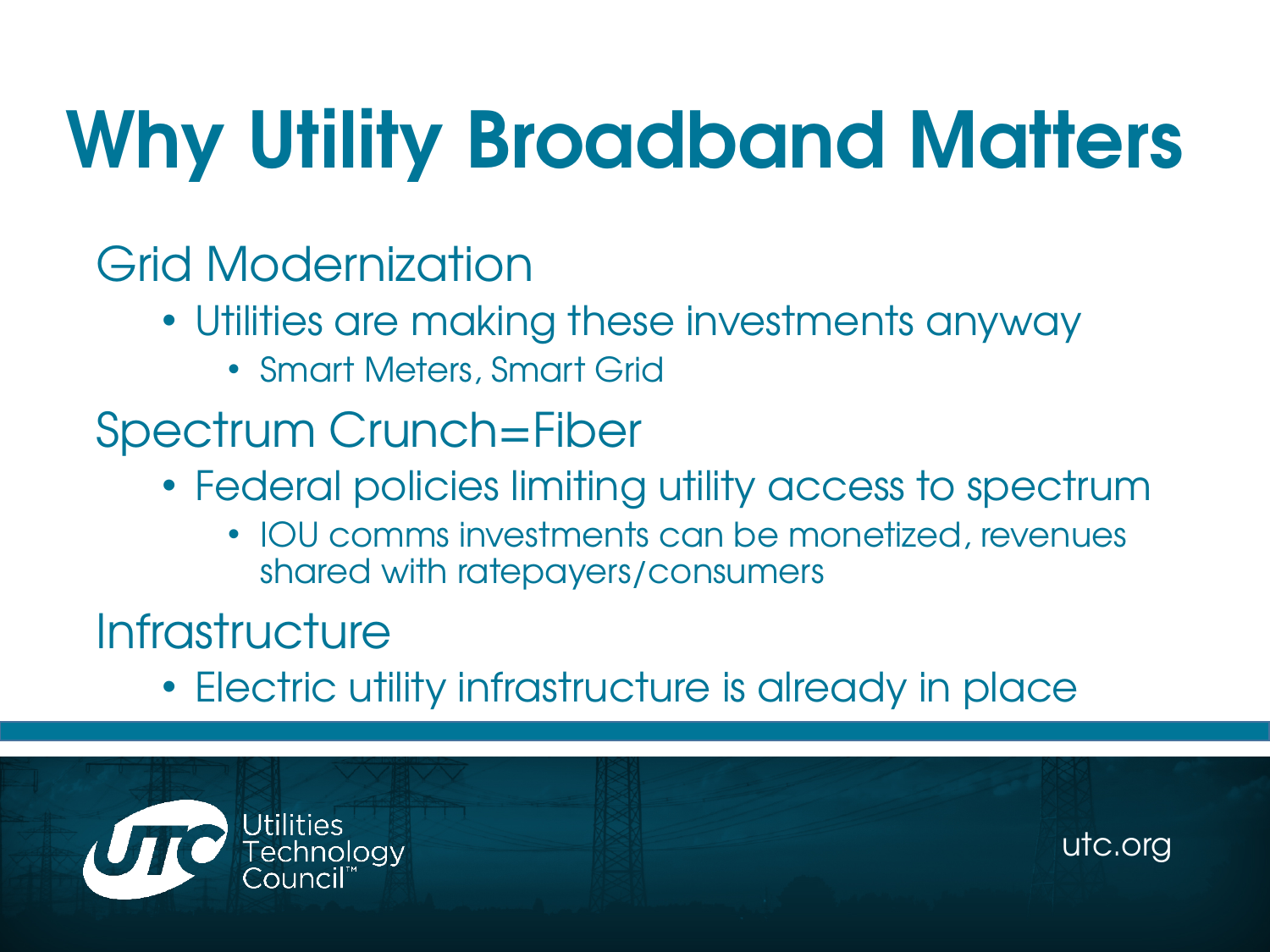

# Why Utility Broadband Matters
Grid Modernization
Utilities are making these investments anyway
Smart Meters, Smart Grid
Spectrum Crunch=Fiber
Federal policies limiting utility access to spectrum
IOU comms investments can be monetized, revenues shared with ratepayers/consumers
Infrastructure
Electric utility infrastructure is already in place